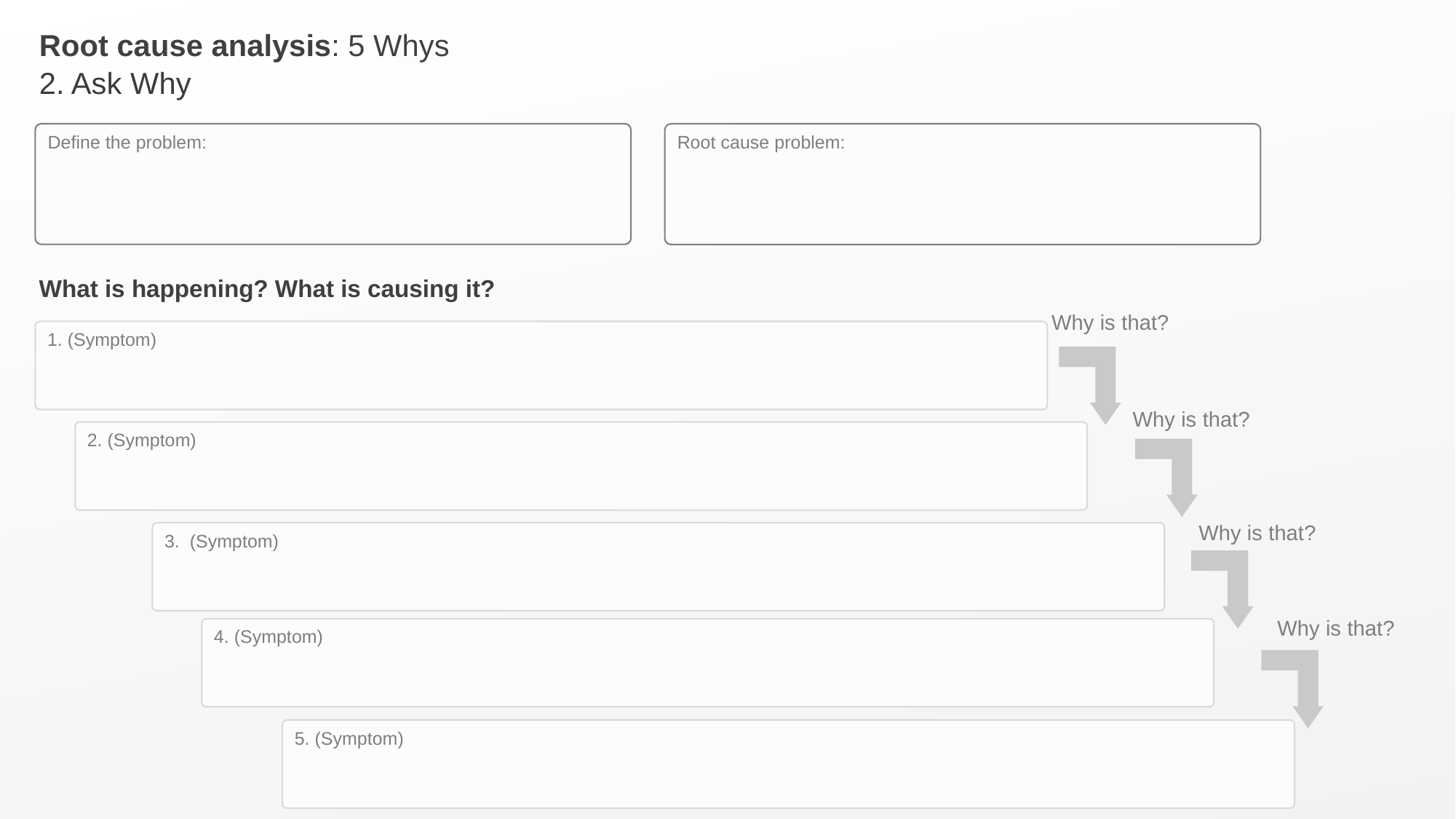

Root cause analysis: 5 Whys
2. Ask Why
Define the problem:
Root cause problem:
What is happening? What is causing it?
Why is that?
1. (Symptom)

Why is that?
2. (Symptom)

Why is that?
3.  (Symptom)

Why is that?
4. (Symptom)

5. (Symptom)